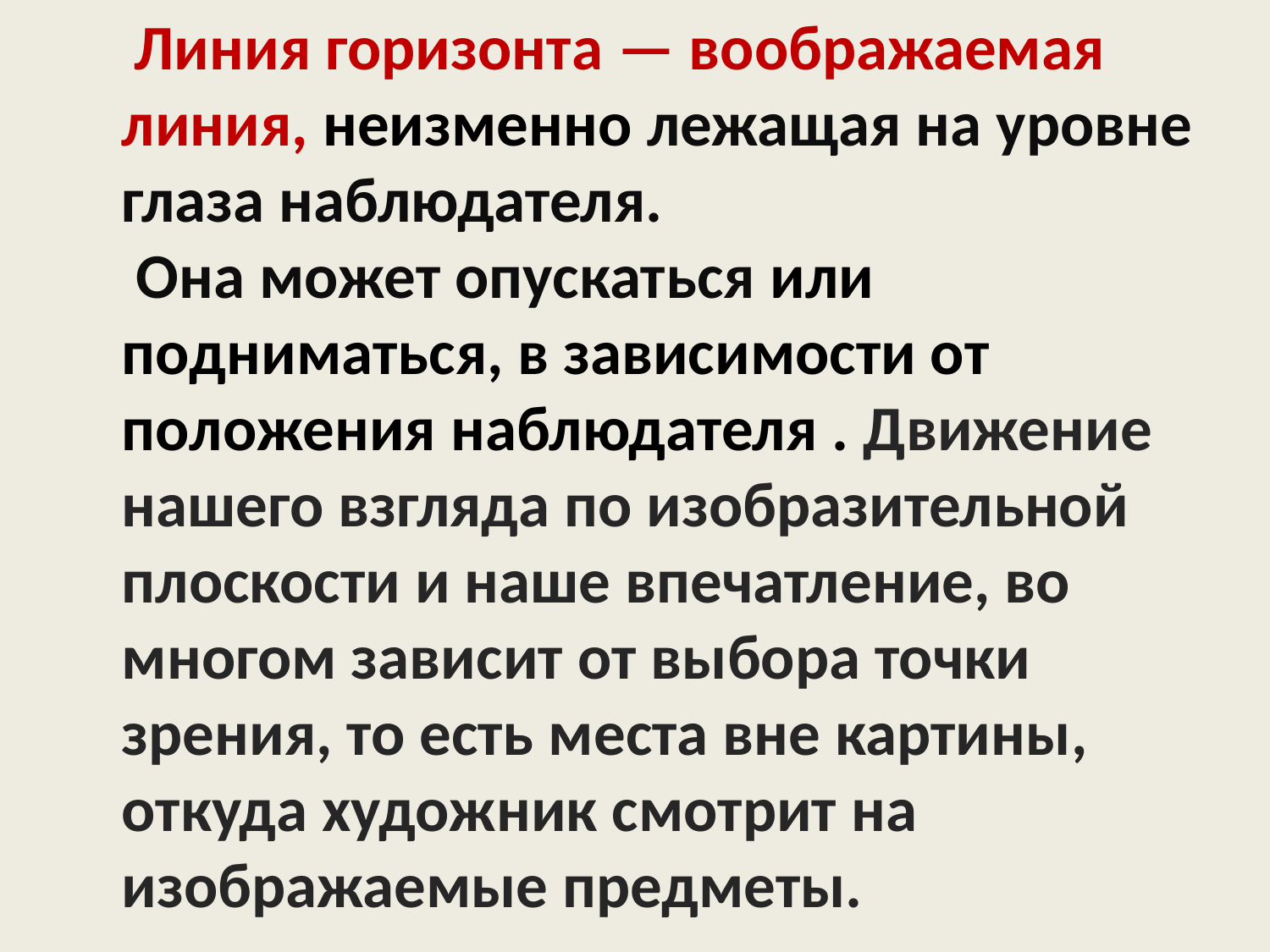

Линия горизонта — воображаемая линия, неизменно лежащая на уровне глаза наблюдателя.
 Она может опускаться или подниматься, в зависимости от положения наблюдателя . Движение нашего взгляда по изобразительной плоскости и наше впечатление, во многом зависит от выбора точки зрения, то есть места вне картины, откуда художник смотрит на изображаемые предметы.